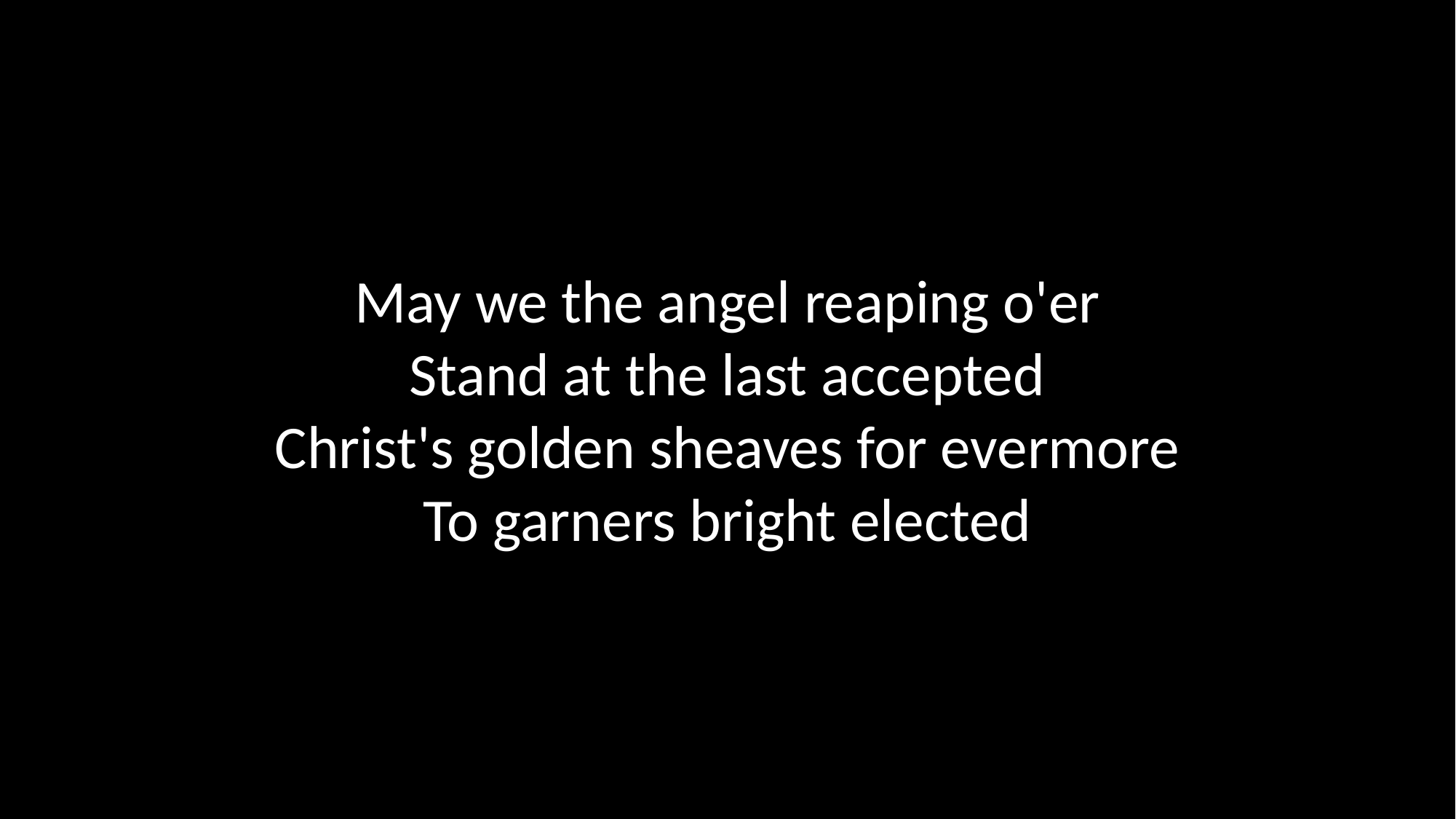

May we the angel reaping o'er
Stand at the last accepted
Christ's golden sheaves for evermore
To garners bright elected